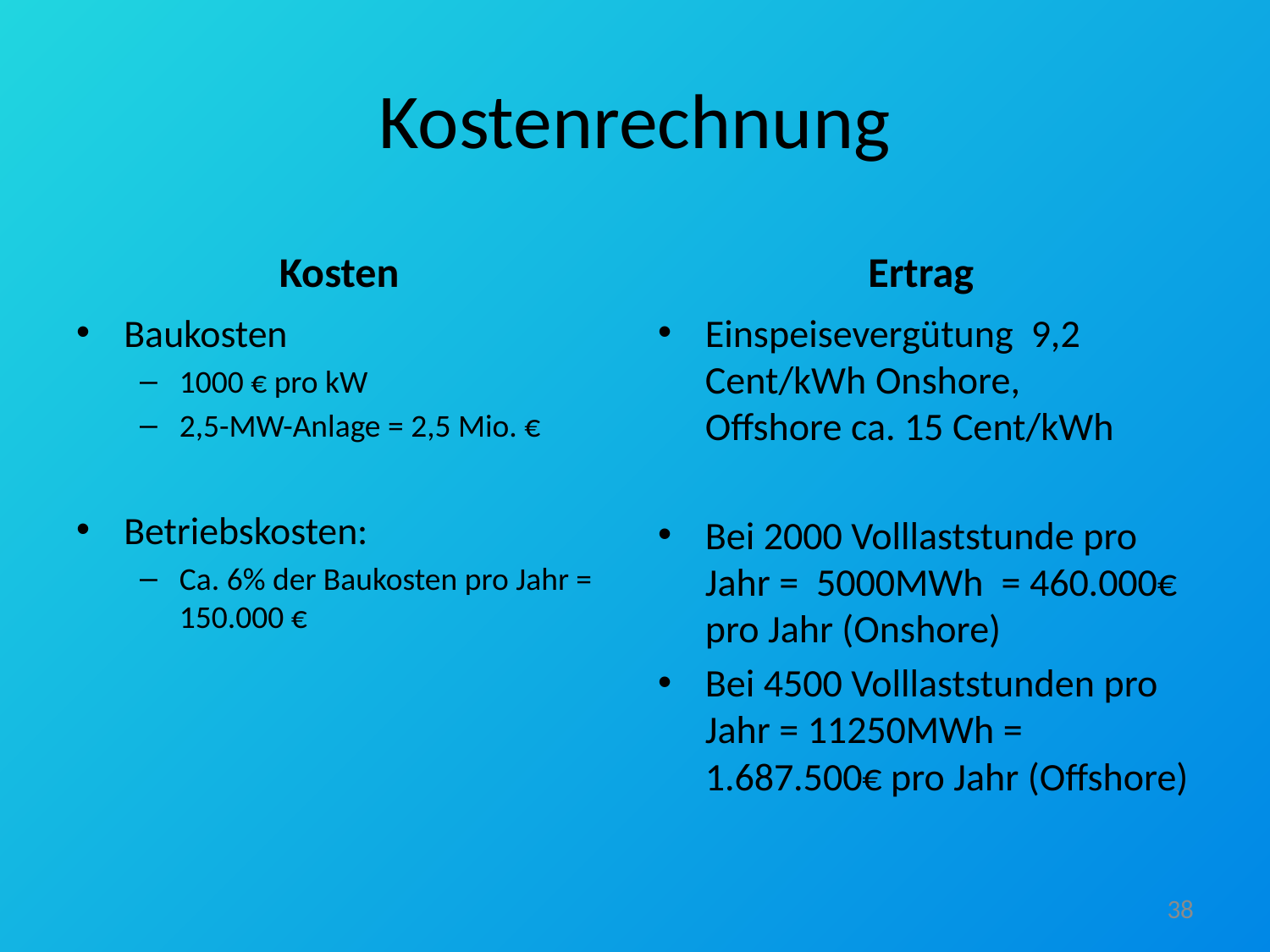

# Kostenrechnung

Kosten
Ertrag
Baukosten
1000 € pro kW
2,5-MW-Anlage = 2,5 Mio. €

Betriebskosten:
Ca. 6% der Baukosten pro Jahr = 150.000 €
Einspeisevergütung  9,2 Cent/kWh Onshore,
Offshore ca. 15 Cent/kWh

Bei 2000 Volllaststunde pro Jahr =  5000MWh  = 460.000€ pro Jahr (Onshore)
Bei 4500 Volllaststunden pro Jahr = 11250MWh = 1.687.500€ pro Jahr (Offshore)

38